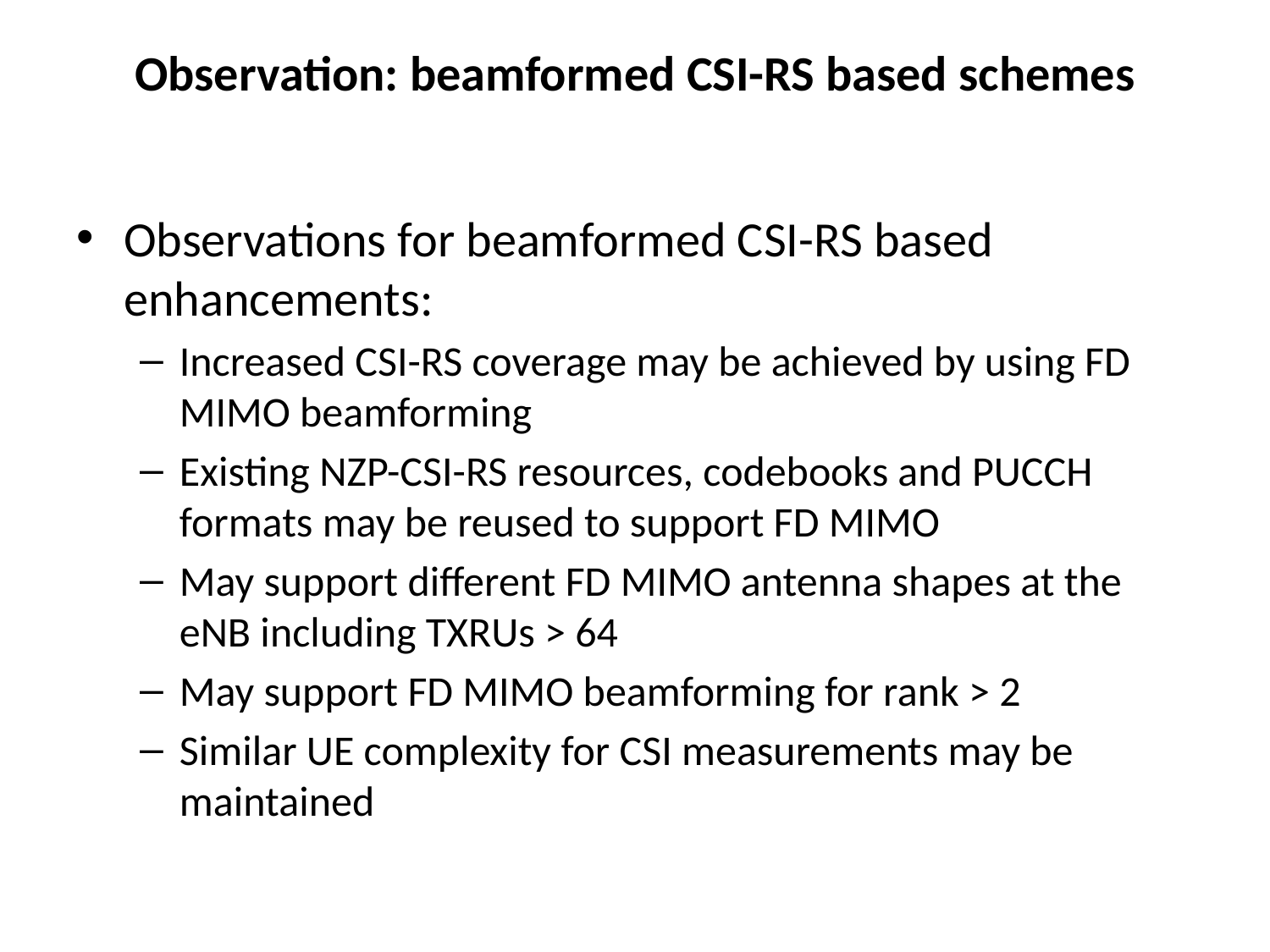

# Observation: beamformed CSI-RS based schemes
Observations for beamformed CSI-RS based enhancements:
Increased CSI-RS coverage may be achieved by using FD MIMO beamforming
Existing NZP-CSI-RS resources, codebooks and PUCCH formats may be reused to support FD MIMO
May support different FD MIMO antenna shapes at the eNB including TXRUs > 64
May support FD MIMO beamforming for rank > 2
Similar UE complexity for CSI measurements may be maintained